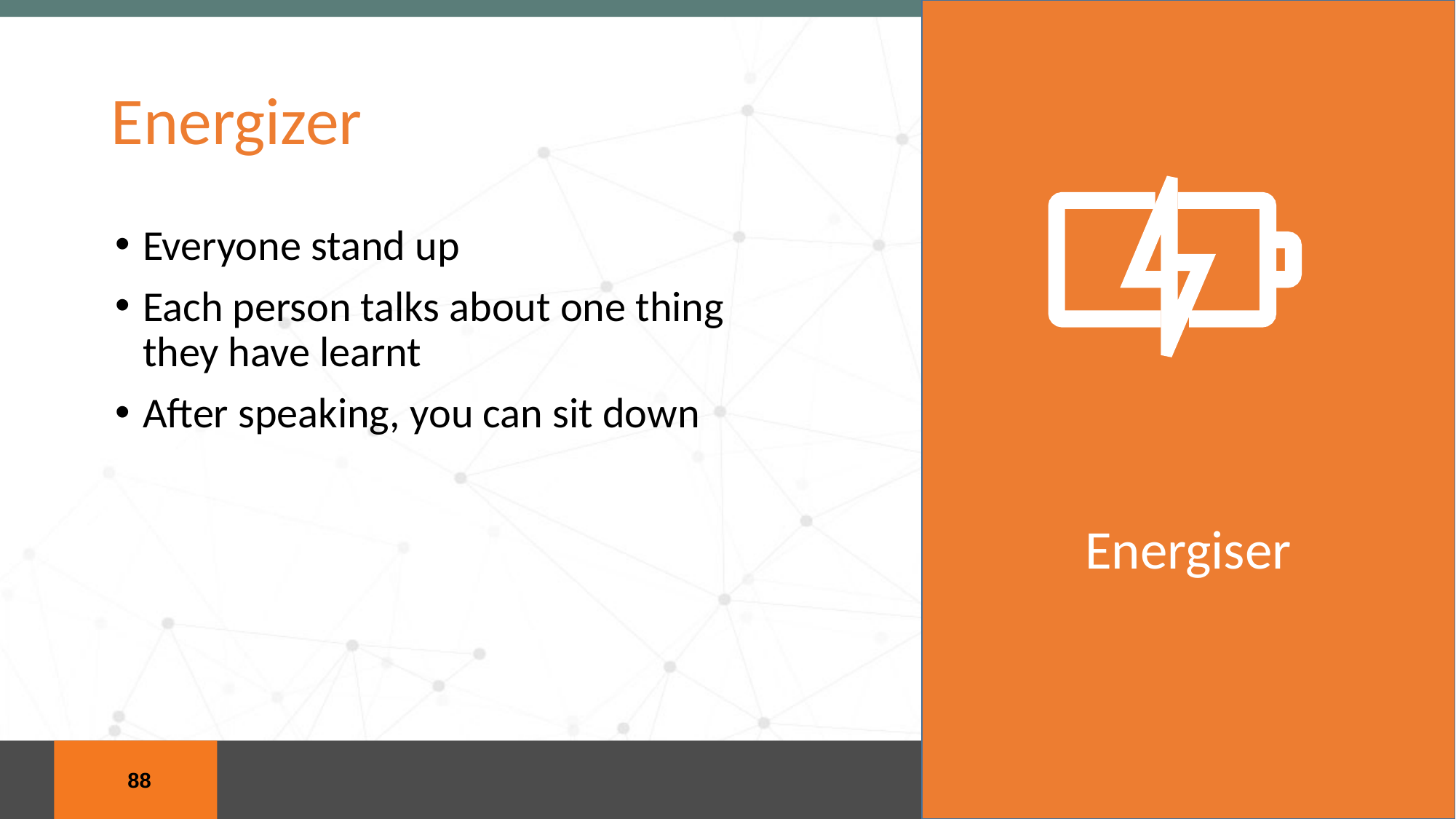

# Energizer

Everyone stand up
Each person talks about one thing they have learnt
After speaking, you can sit down
Energiser